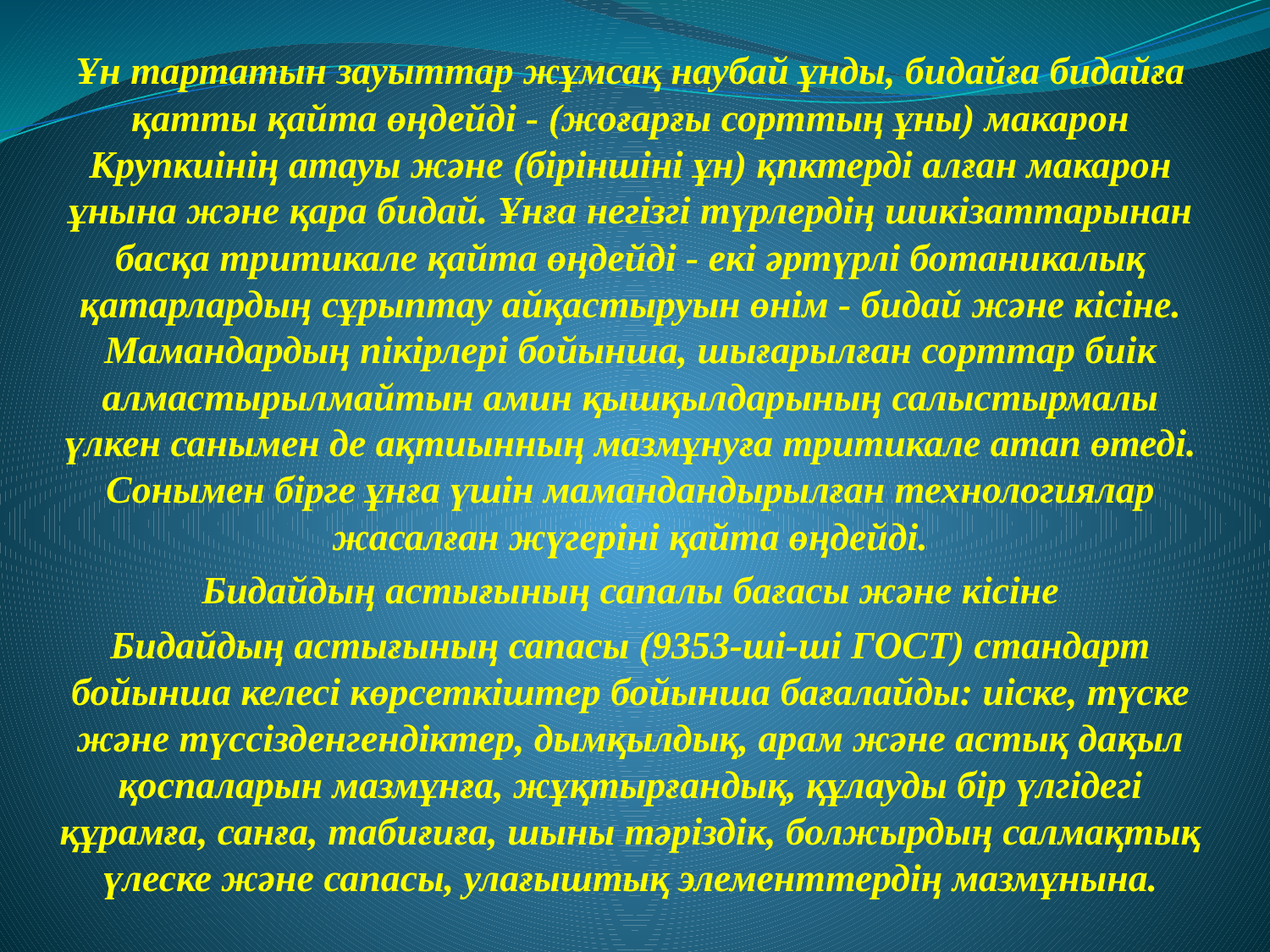

Ұн тартатын зауыттар жұмсақ наубай ұнды, бидайға бидайға қатты қайта өңдейдi - (жоғарғы сорттың ұны) макарон Крупкиiнiң атауы және (бiрiншiнi ұн) қпктердi алған макарон ұнына және қара бидай. Ұнға негiзгi түрлердiң шикiзаттарынан басқа тритикале қайта өңдейдi - екi әртүрлi ботаникалық қатарлардың сұрыптау айқастыруын өнiм - бидай және кiсiне. Мамандардың пiкiрлерi бойынша, шығарылған сорттар биiк алмастырылмайтын амин қышқылдарының салыстырмалы үлкен санымен де ақтиынның мазмұнуға тритикале атап өтедi. Сонымен бiрге ұнға үшiн мамандандырылған технологиялар жасалған жүгерiнi қайта өңдейдi.
Бидайдың астығының сапалы бағасы және кiсiне
Бидайдың астығының сапасы (9353-шi-шi ГОСТ) стандарт бойынша келесi көрсеткiштер бойынша бағалайды: иiске, түске және түссiзденгендiктер, дымқылдық, арам және астық дақыл қоспаларын мазмұнға, жұқтырғандық, құлауды бiр үлгiдегi құрамға, санға, табиғиға, шыны тәрiздiк, болжырдың салмақтық үлеске және сапасы, улағыштық элементтердiң мазмұнына.